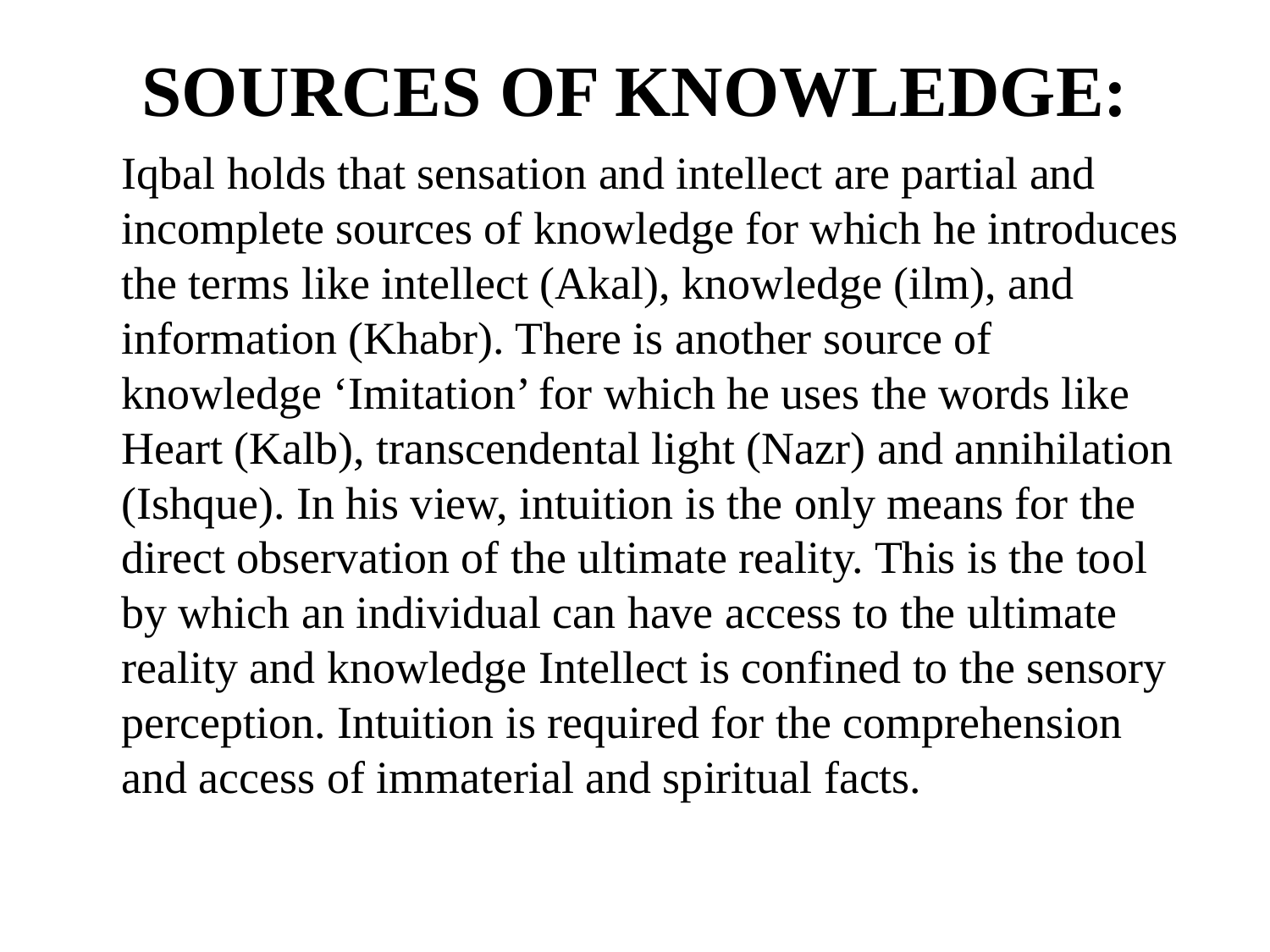

# SOURCES OF KNOWLEDGE:
    Iqbal holds that sensation and intellect are partial and incomplete sources of knowledge for which he introduces the terms like intellect (Akal), knowledge (ilm), and information (Khabr). There is another source of knowledge ‘Imitation’ for which he uses the words like Heart (Kalb), transcendental light (Nazr) and annihilation (Ishque). In his view, intuition is the only means for the direct observation of the ultimate reality. This is the tool by which an individual can have access to the ultimate reality and knowledge Intellect is confined to the sensory perception. Intuition is required for the comprehension and access of immaterial and spiritual facts.